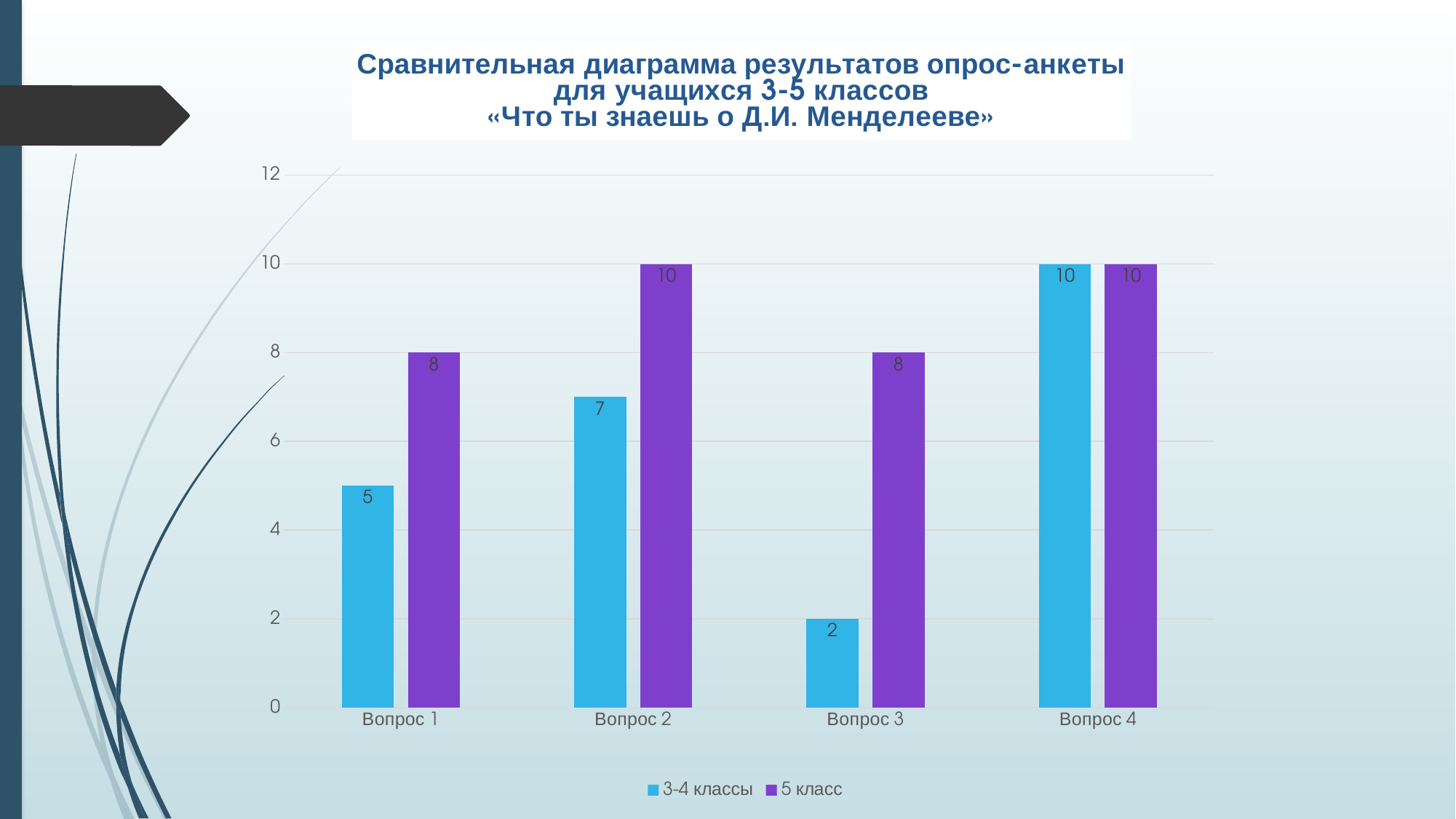

### Chart: Сравнительная диаграмма результатов опрос-анкеты для учащихся 3-5 классов
«Что ты знаешь о Д.И. Менделееве»

| Category | 3-4 классы | 5 класс |
|---|---|---|
| Вопрос 1 | 5.0 | 8.0 |
| Вопрос 2 | 7.0 | 10.0 |
| Вопрос 3 | 2.0 | 8.0 |
| Вопрос 4 | 10.0 | 10.0 |